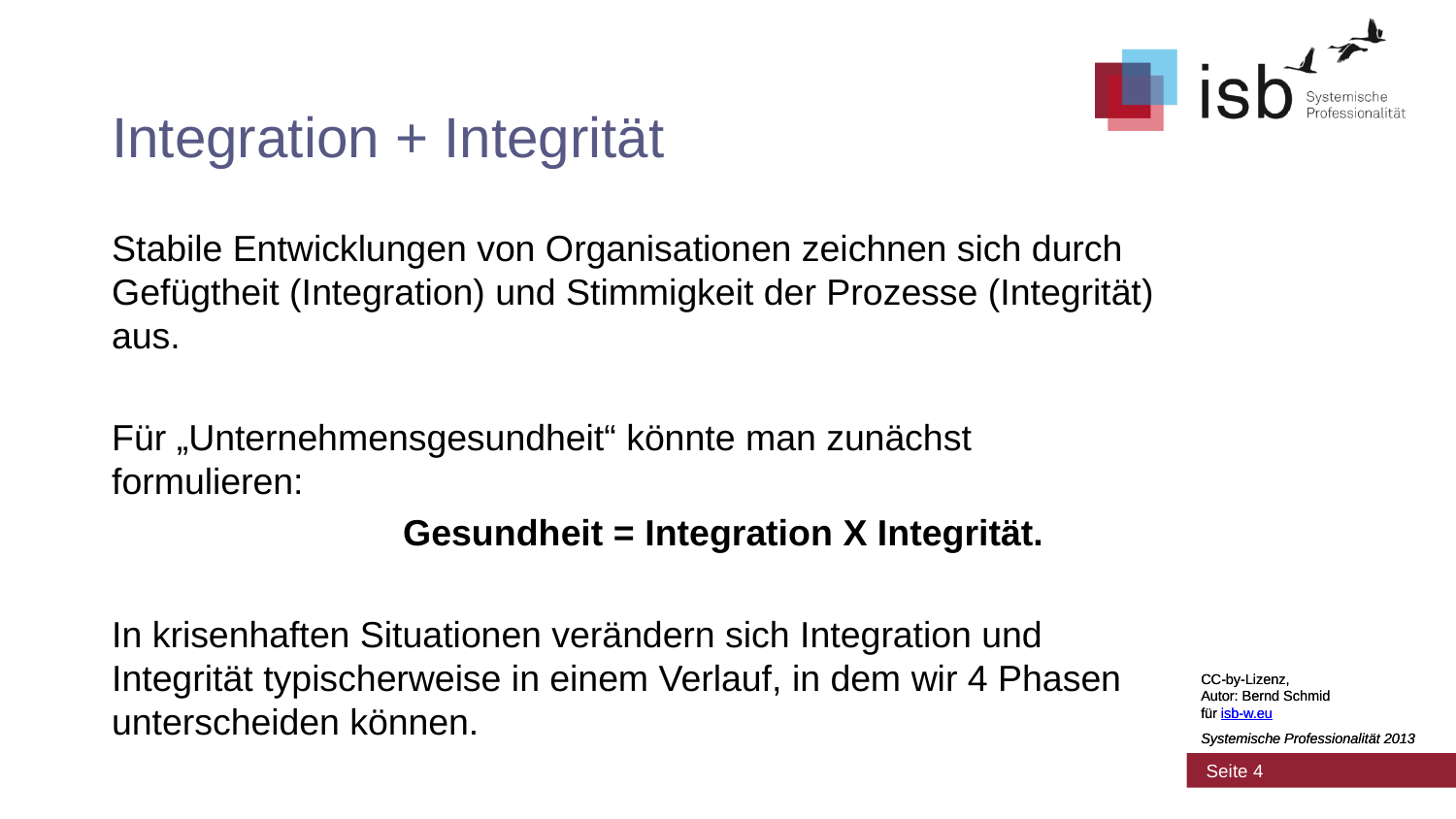

# Integration + Integrität
Stabile Entwicklungen von Organisationen zeichnen sich durch Gefügtheit (Integration) und Stimmigkeit der Prozesse (Integrität) aus.

Für „Unternehmensgesundheit“ könnte man zunächst formulieren:
		Gesundheit = Integration X Integrität.

In krisenhaften Situationen verändern sich Integration und Integrität typischerweise in einem Verlauf, in dem wir 4 Phasen unterscheiden können.

CC-by-Lizenz,
Autor: Bernd Schmid
für isb-w.eu
Systemische Professionalität 2013
 Seite 4